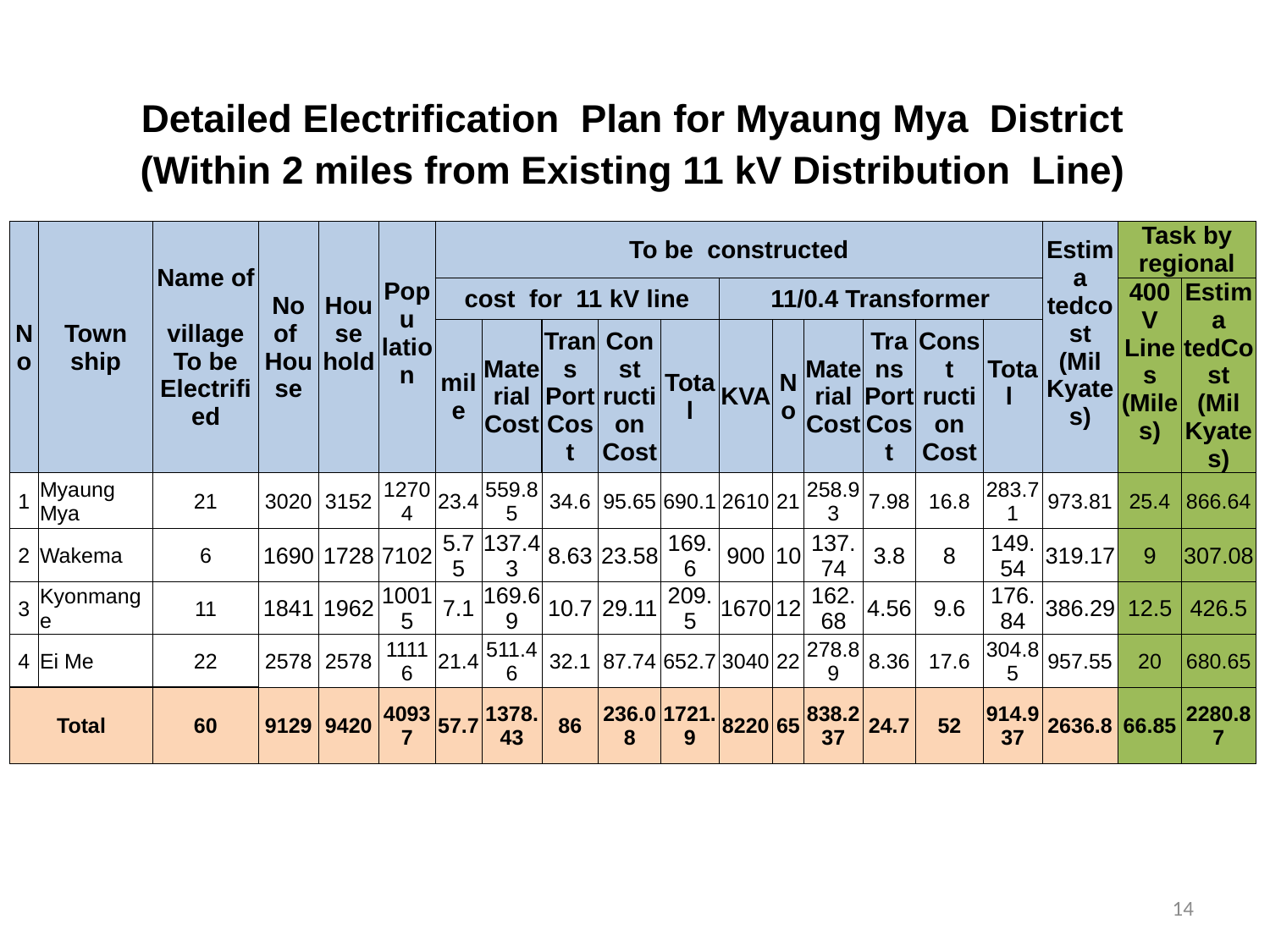

| Detailed Electrification Plan for Myaung Mya District |  |  |  |  |  |  |  |  |  |  |  |  |  |  |  |  |  |  |  |  |
| --- | --- | --- | --- | --- | --- | --- | --- | --- | --- | --- | --- | --- | --- | --- | --- | --- | --- | --- | --- | --- |
| (Within 2 miles from Existing 11 kV Distribution Line) |  |  |  |  |  |  |  |  |  |  |  |  |  |  |  |  |  |  |  |  |
|  |  |  |  |  |  |  |  |  |  |  |  |  |  |  |  |  |  |  |  |  |
| No | Town ship | Name of village To be Electrified | No of House | House hold | Popu lation | To be constructed |  |  |  |  |  |  |  |  |  |  | Estima tedcost (Mil Kyates) | Task by regional |  |  |
|  |  |  |  |  |  | cost for 11 kV line |  |  |  |  | 11/0.4 Transformer |  |  |  |  |  |  | 400 V Lines (Miles) |  | Estima tedCost (Mil Kyates) |
|  |  |  |  |  |  | mile | Material Cost | Trans Port Cost | Const ruction Cost | Total | KVA | No | Material Cost | Trans Port Cost | Const ruction Cost | Total |  |  |  |  |
| 1 | Myaung Mya | 21 | 3020 | 3152 | 12704 | 23.4 | 559.85 | 34.6 | 95.65 | 690.1 | 2610 | 21 | 258.93 | 7.98 | 16.8 | 283.71 | 973.81 | 25.4 |  | 866.64 |
| 2 | Wakema | 6 | 1690 | 1728 | 7102 | 5.75 | 137.43 | 8.63 | 23.58 | 169.6 | 900 | 10 | 137.74 | 3.8 | 8 | 149.54 | 319.17 | 9 |  | 307.08 |
| 3 | Kyonmange | 11 | 1841 | 1962 | 10015 | 7.1 | 169.69 | 10.7 | 29.11 | 209.5 | 1670 | 12 | 162.68 | 4.56 | 9.6 | 176.84 | 386.29 | 12.5 |  | 426.5 |
| 4 | Ei Me | 22 | 2578 | 2578 | 11116 | 21.4 | 511.46 | 32.1 | 87.74 | 652.7 | 3040 | 22 | 278.89 | 8.36 | 17.6 | 304.85 | 957.55 | 20 |  | 680.65 |
| Total |  | 60 | 9129 | 9420 | 40937 | 57.7 | 1378.43 | 86 | 236.08 | 1721.9 | 8220 | 65 | 838.237 | 24.7 | 52 | 914.937 | 2636.8 | 66.85 |  | 2280.87 |
14